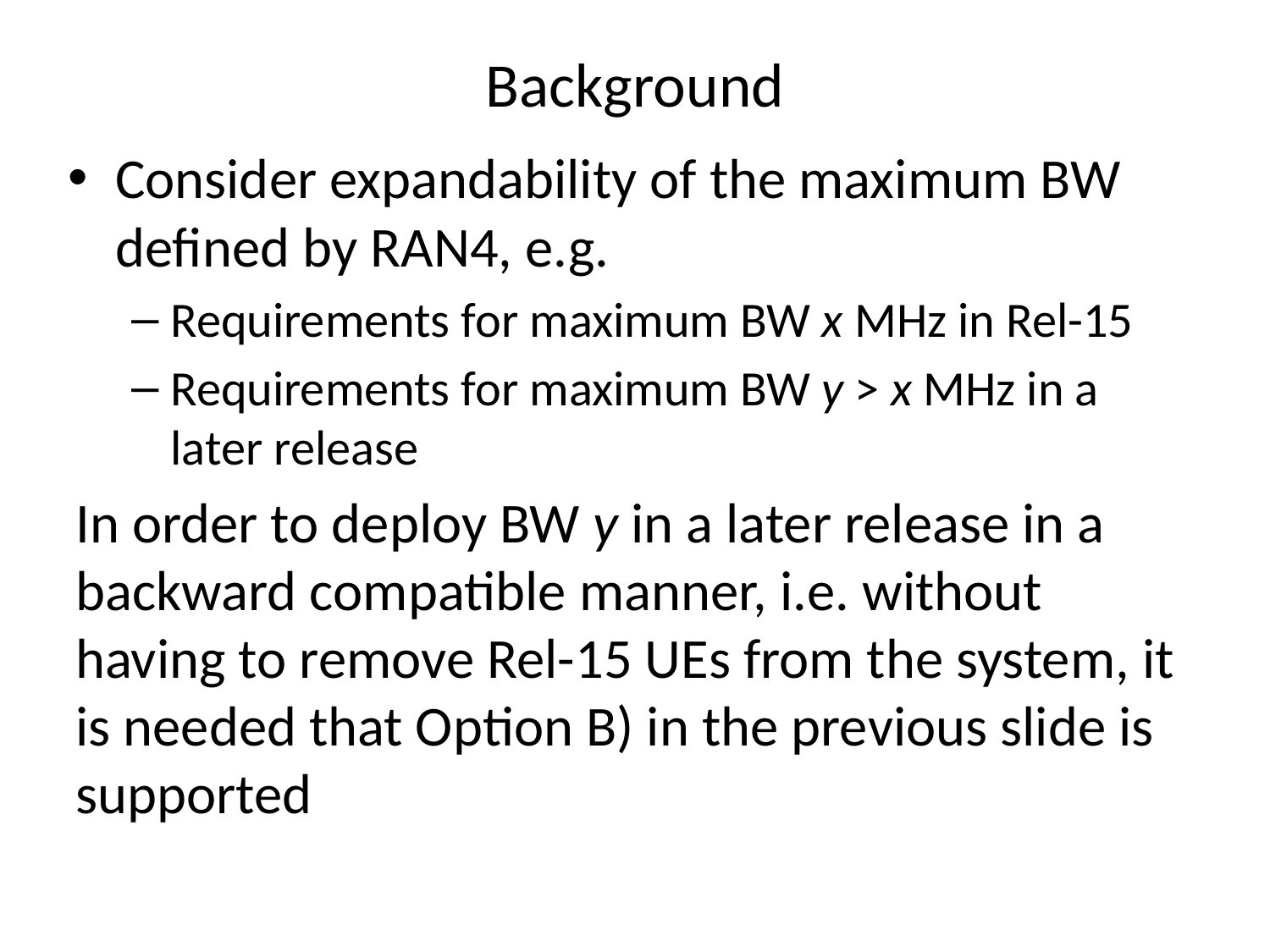

# Background
Consider expandability of the maximum BW defined by RAN4, e.g.
Requirements for maximum BW x MHz in Rel-15
Requirements for maximum BW y > x MHz in a later release
In order to deploy BW y in a later release in a backward compatible manner, i.e. without having to remove Rel-15 UEs from the system, it is needed that Option B) in the previous slide is supported